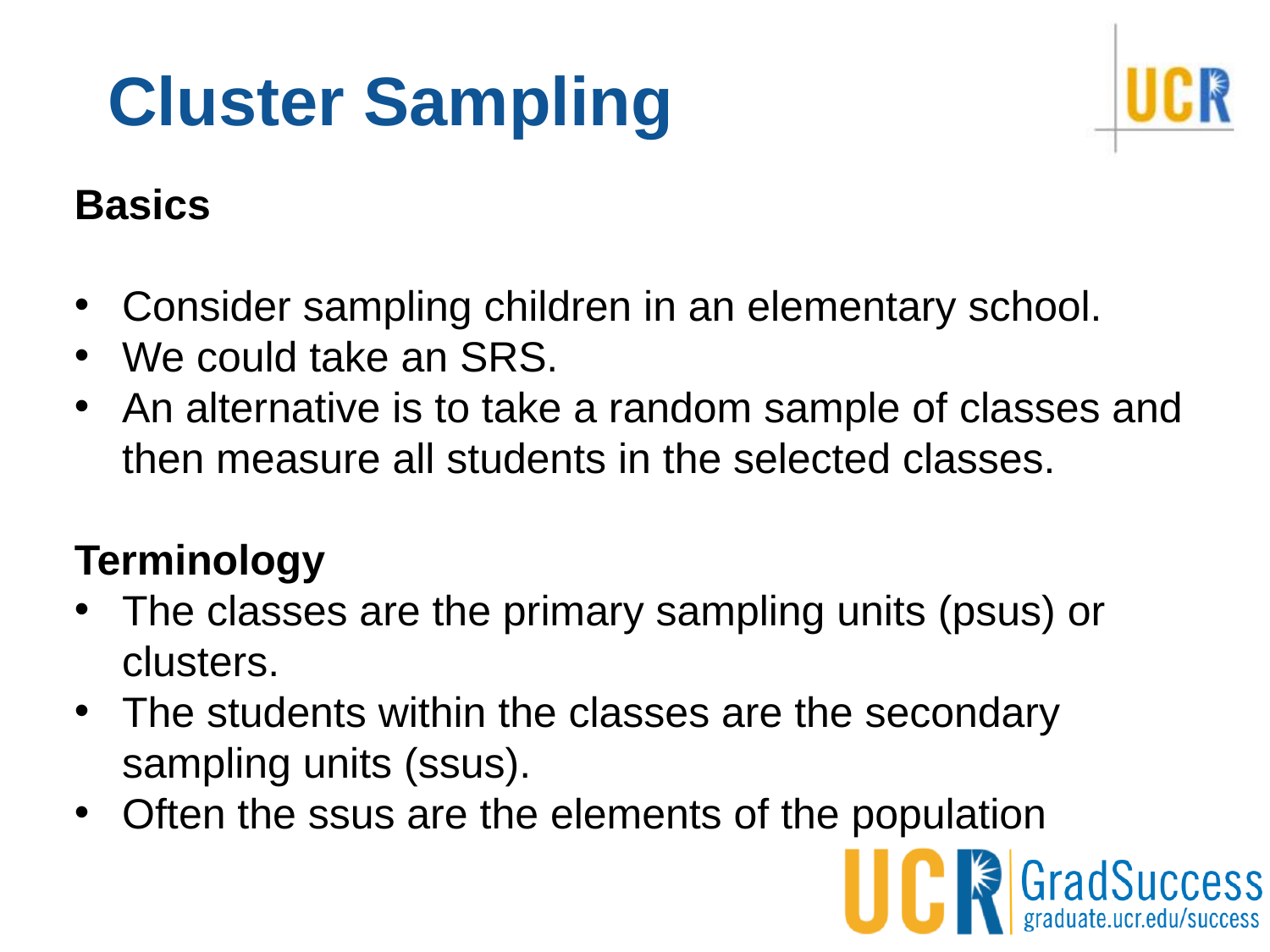

# Cluster Sampling
Basics

Consider sampling children in an elementary school.
We could take an SRS.
An alternative is to take a random sample of classes and then measure all students in the selected classes.

Terminology
The classes are the primary sampling units (psus) or clusters.
The students within the classes are the secondary sampling units (ssus).
Often the ssus are the elements of the population